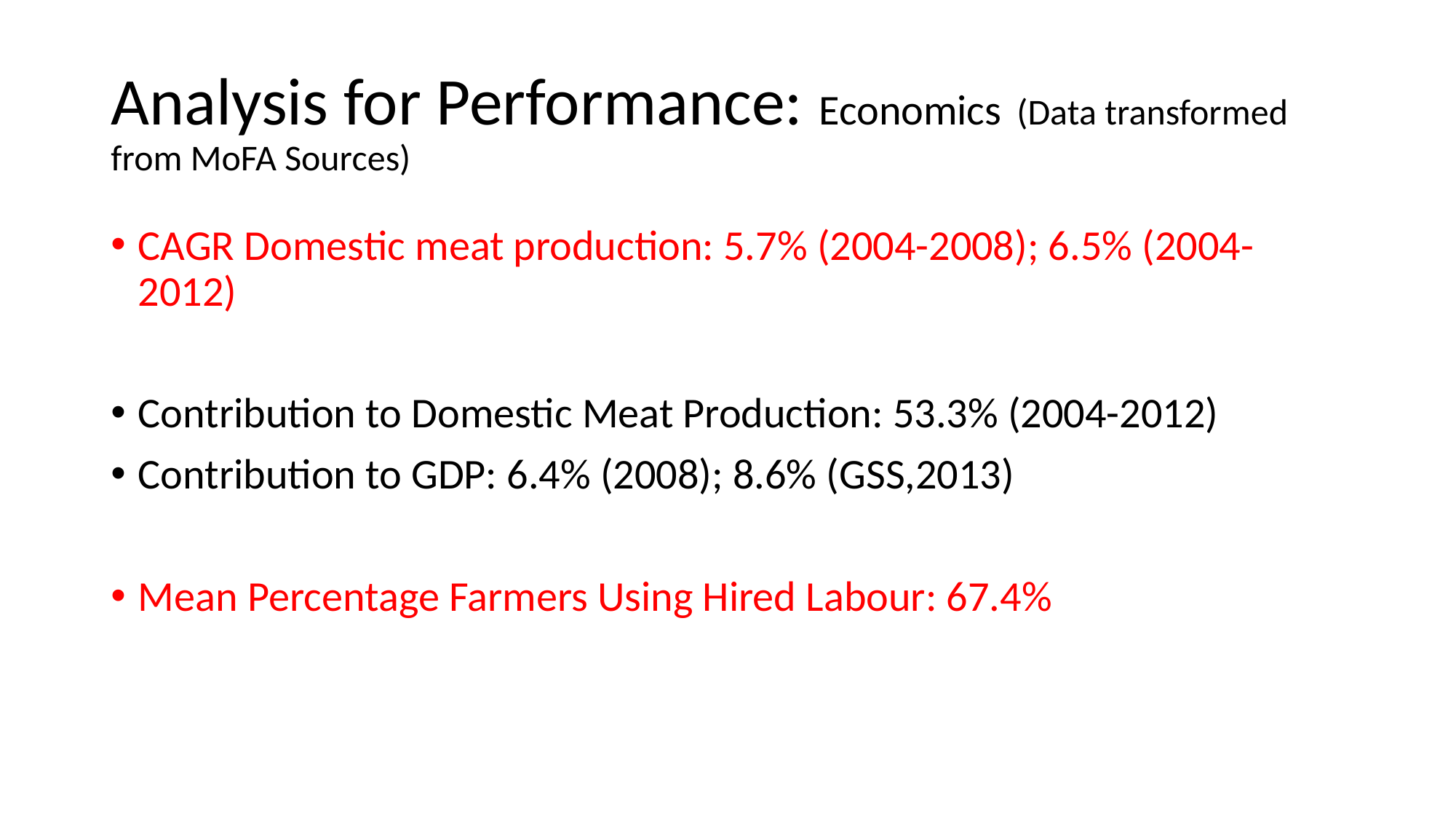

# Analysis for Performance: Economics (Data transformed from MoFA Sources)
CAGR Domestic meat production: 5.7% (2004-2008); 6.5% (2004-2012)

Contribution to Domestic Meat Production: 53.3% (2004-2012)
Contribution to GDP: 6.4% (2008); 8.6% (GSS,2013)

Mean Percentage Farmers Using Hired Labour: 67.4%